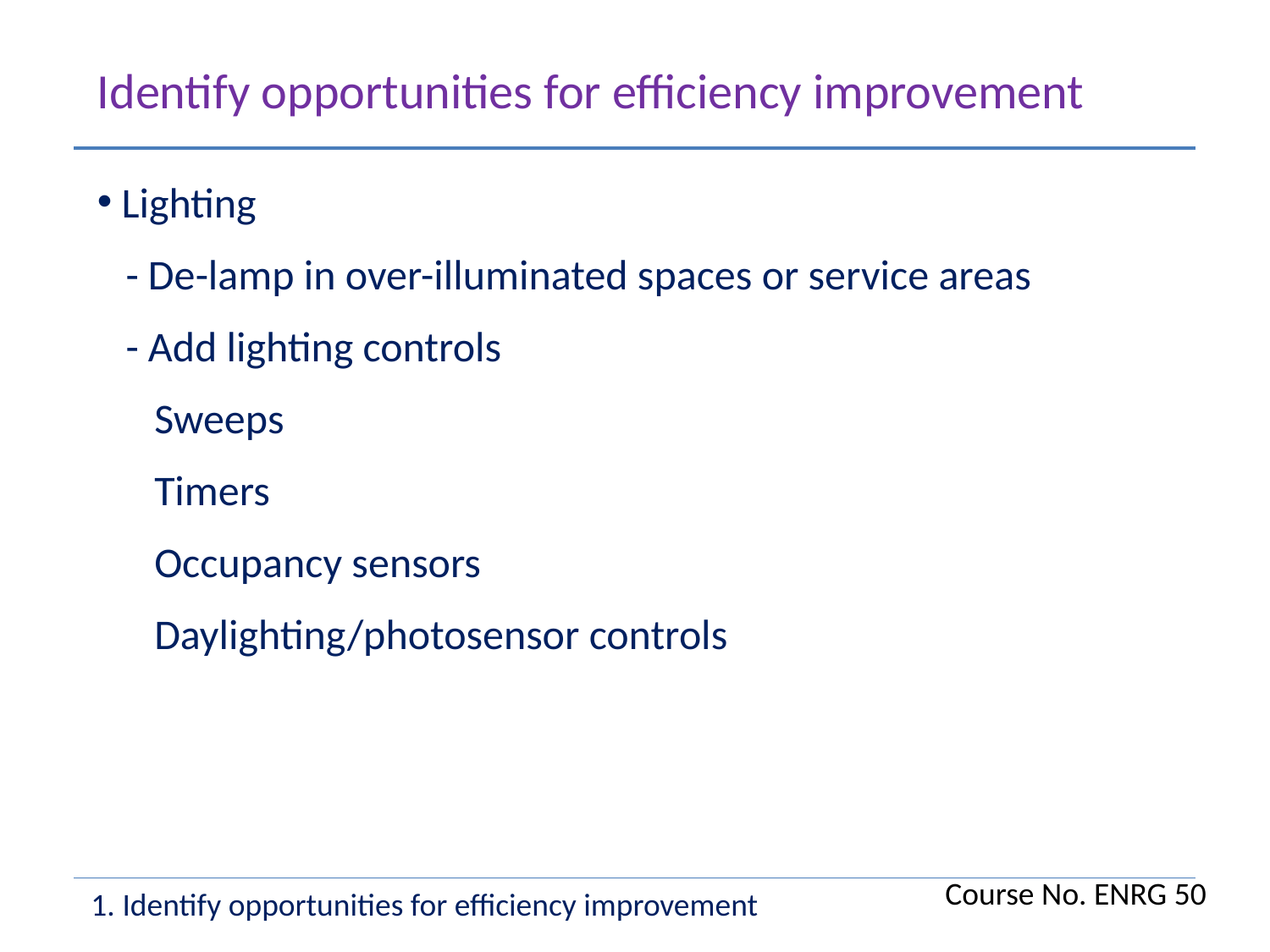

Identify opportunities for efficiency improvement
 Lighting
   - De-lamp in over-illuminated spaces or service areas
   - Add lighting controls
      Sweeps
      Timers
      Occupancy sensors
      Daylighting/photosensor controls

Course No. ENRG 50
1. Identify opportunities for efficiency improvement